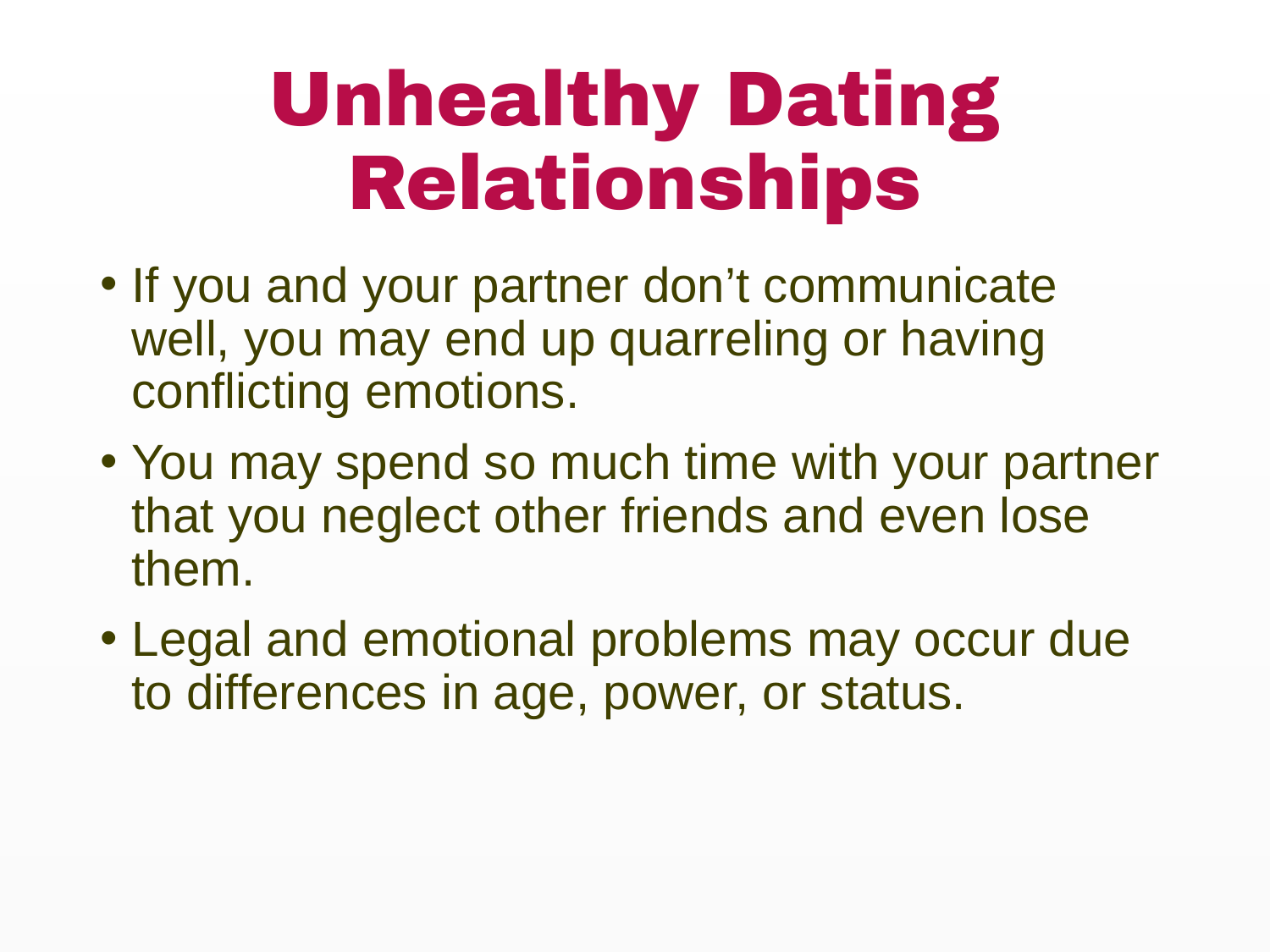

# Unhealthy Dating Relationships
If you and your partner don’t communicate well, you may end up quarreling or having conflicting emotions.
You may spend so much time with your partner that you neglect other friends and even lose them.
Legal and emotional problems may occur due to differences in age, power, or status.